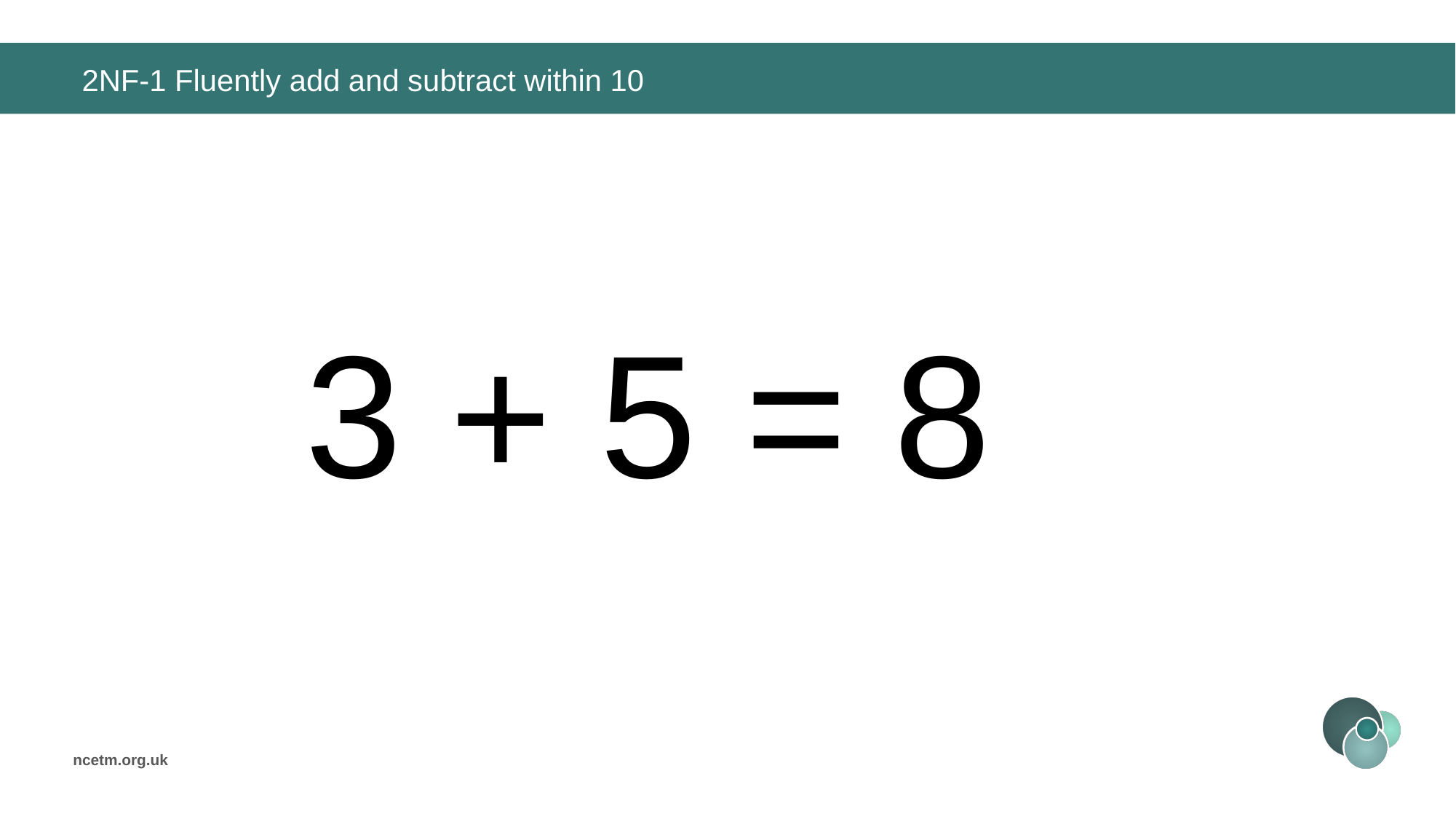

# 2NF-1 Fluently add and subtract within 10
3 + 5 =
8